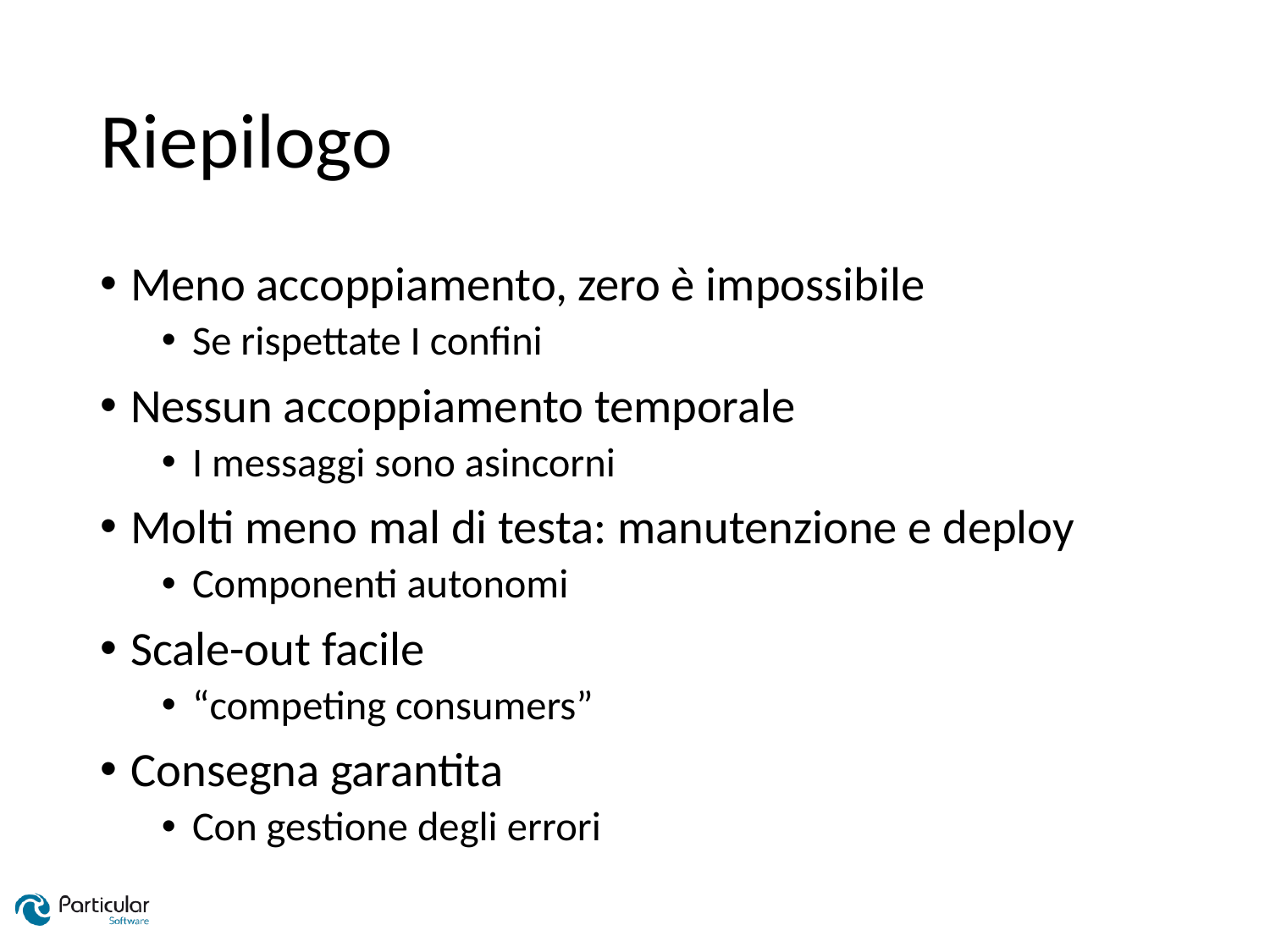

# Riepilogo
Meno accoppiamento, zero è impossibile
Se rispettate I confini
Nessun accoppiamento temporale
I messaggi sono asincorni
Molti meno mal di testa: manutenzione e deploy
Componenti autonomi
Scale-out facile
“competing consumers”
Consegna garantita
Con gestione degli errori